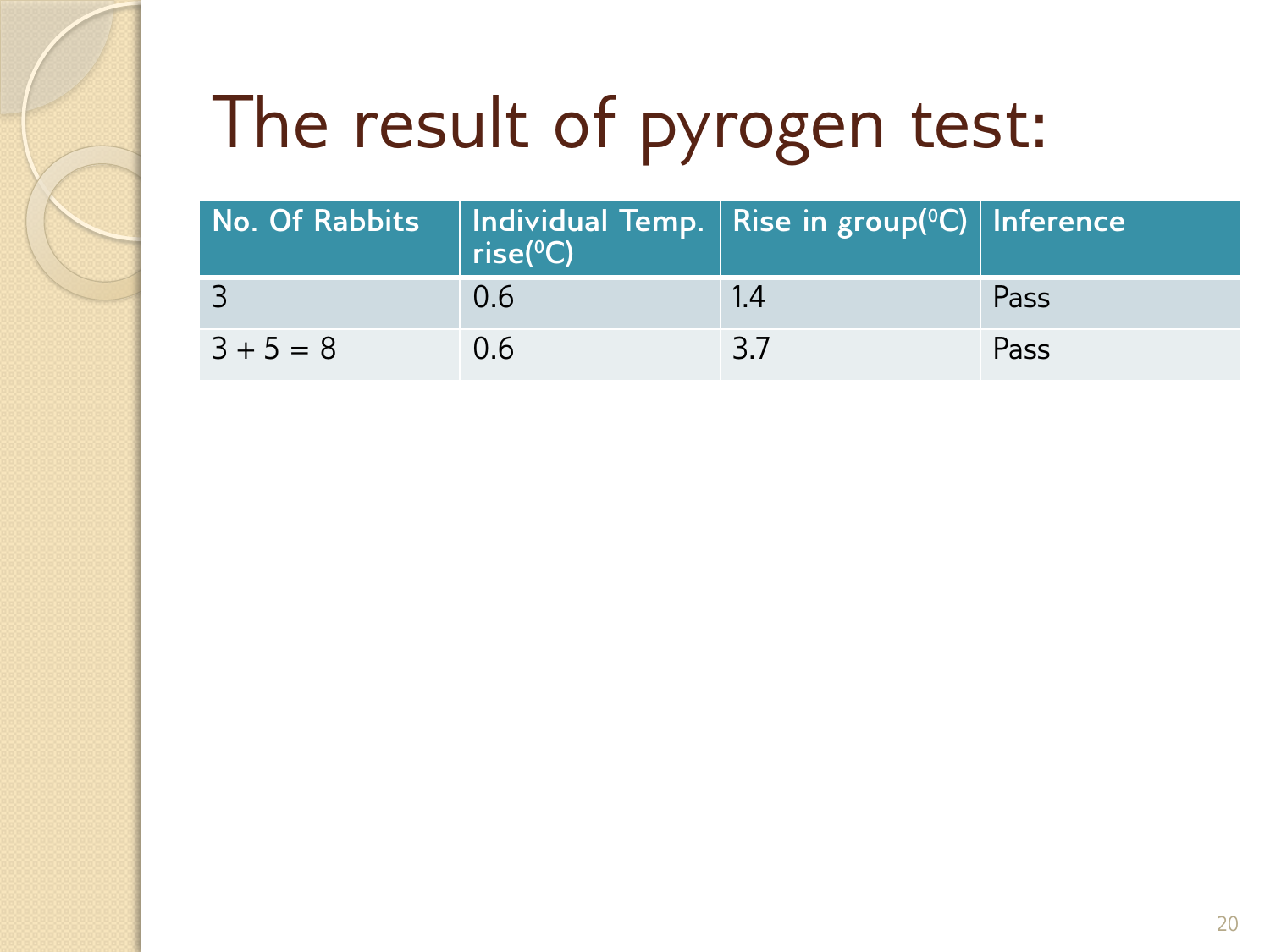

# The result of pyrogen test:
| No. Of Rabbits | Individual Temp. rise(0C) | Rise in group(0C) | Inference |
| --- | --- | --- | --- |
| 3 | 0.6 | 1.4 | Pass |
| 3 + 5 = 8 | 0.6 | 3.7 | Pass |
20